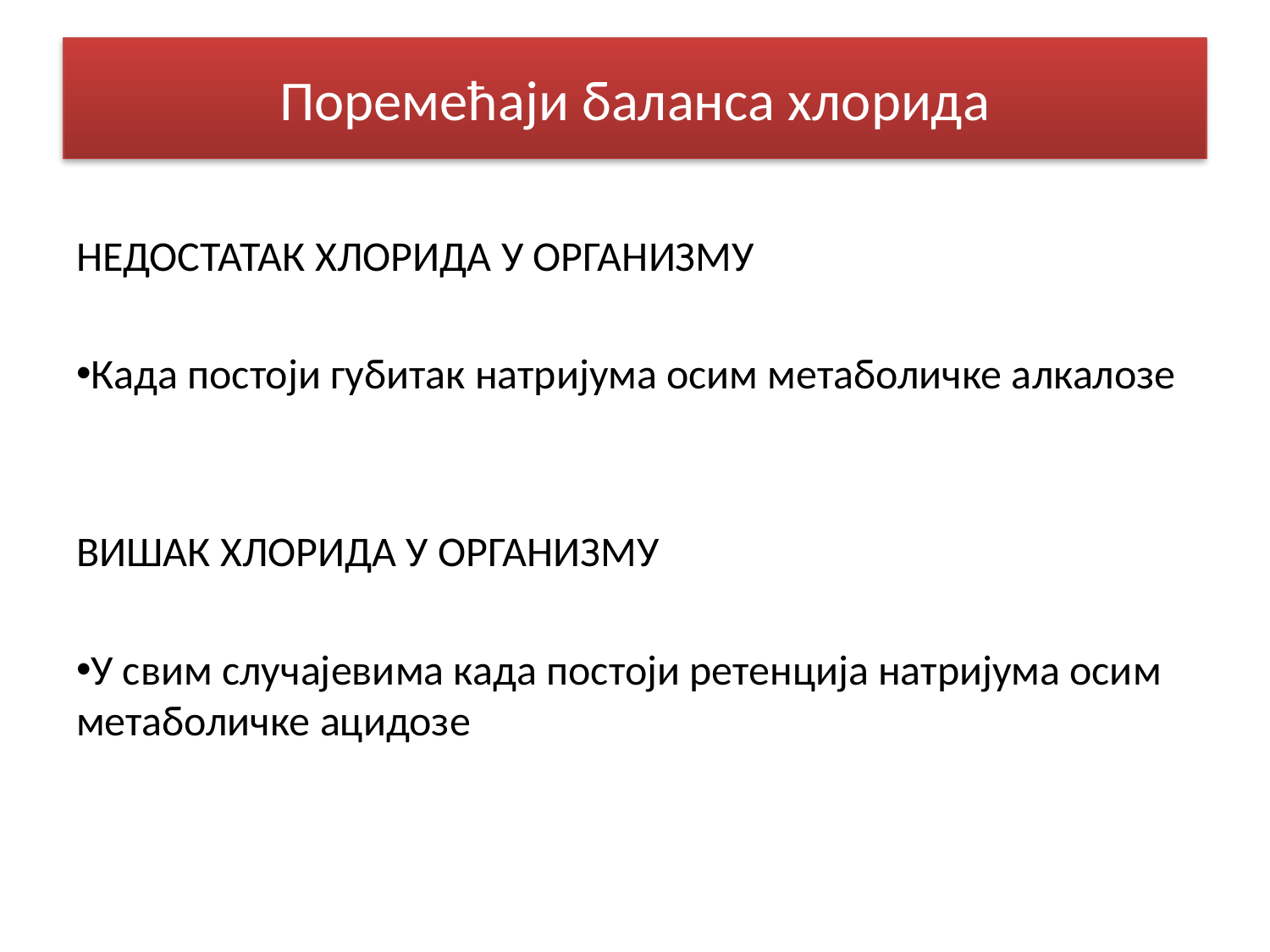

# Поремећаји баланса хлорида
НЕДОСТАТАК ХЛОРИДА У ОРГАНИЗМУ

Када постоји губитак натријума осим метаболичке алкалозе

ВИШАК ХЛОРИДА У ОРГАНИЗМУ

У свим случајевима када постоји ретенција натријума осим метаболичке ацидозе